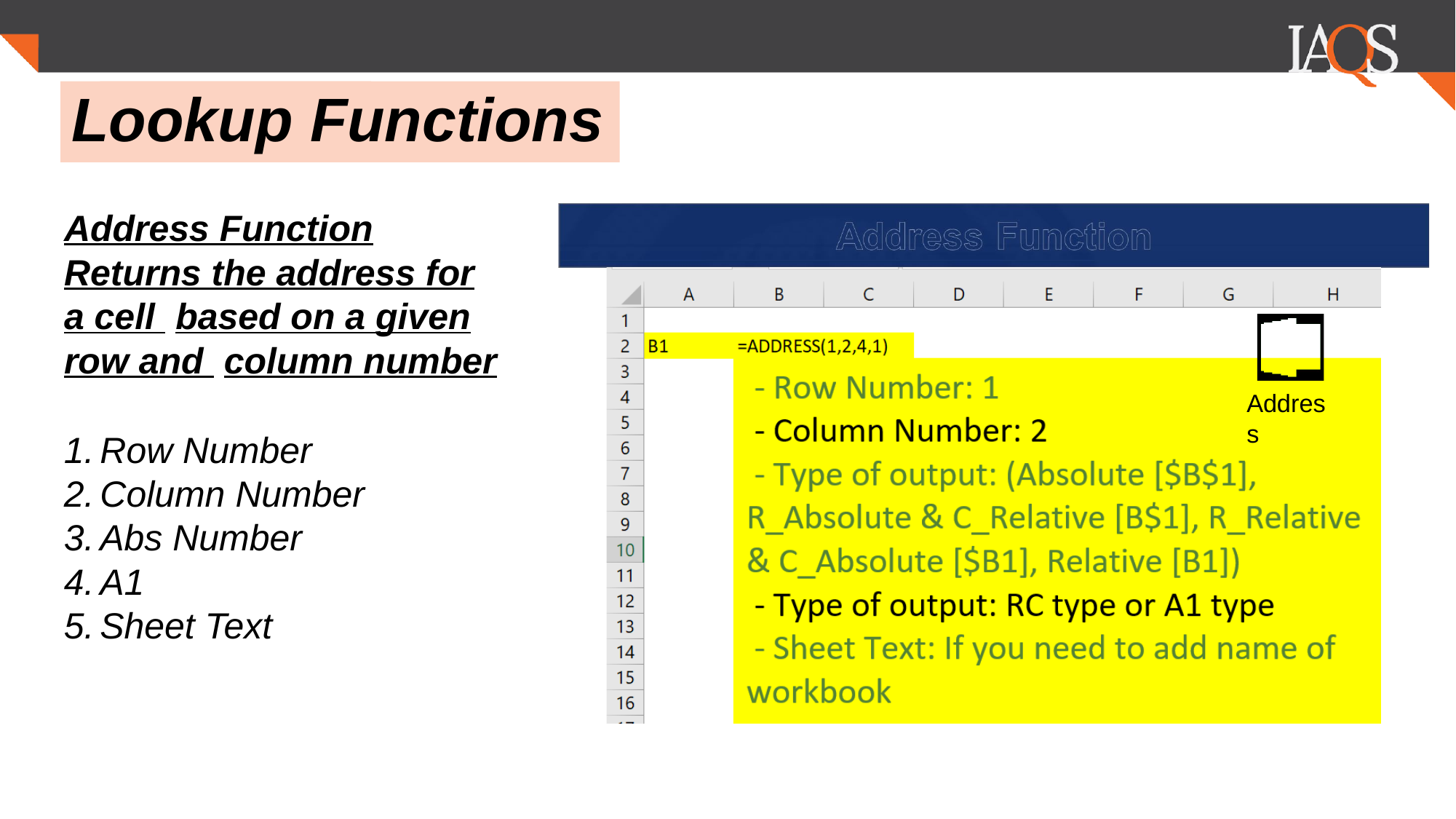

.

# Lookup Functions
Address Function
Returns the address for a cell  based on a given row and  column number

Row Number
Column Number
Abs Number
A1
Sheet Text

Address